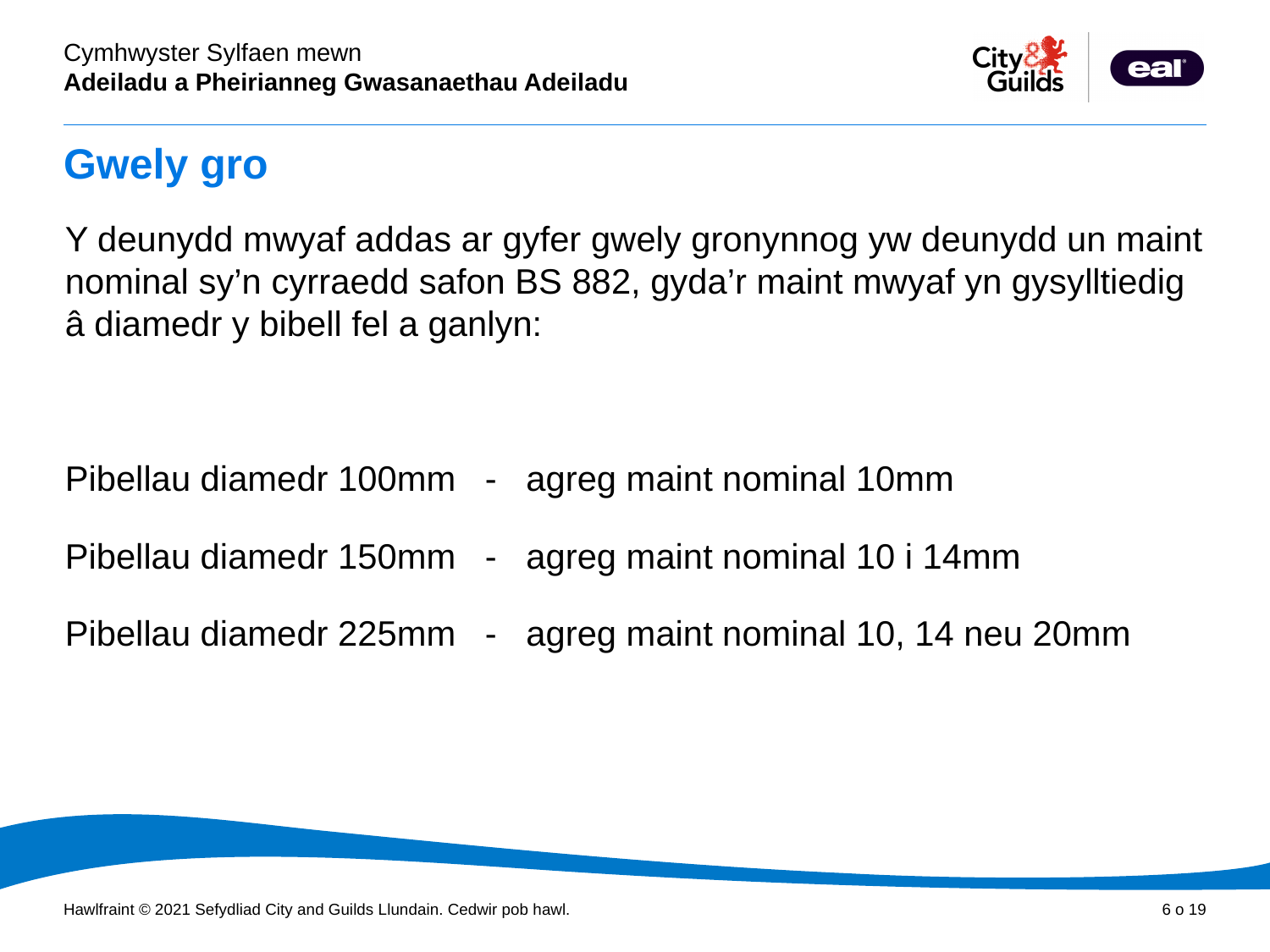

# Gwely gro
Y deunydd mwyaf addas ar gyfer gwely gronynnog yw deunydd un maint nominal sy’n cyrraedd safon BS 882, gyda’r maint mwyaf yn gysylltiedig â diamedr y bibell fel a ganlyn:

Pibellau diamedr 100mm   -   agreg maint nominal 10mm
Pibellau diamedr 150mm   -   agreg maint nominal 10 i 14mm
Pibellau diamedr 225mm   -   agreg maint nominal 10, 14 neu 20mm